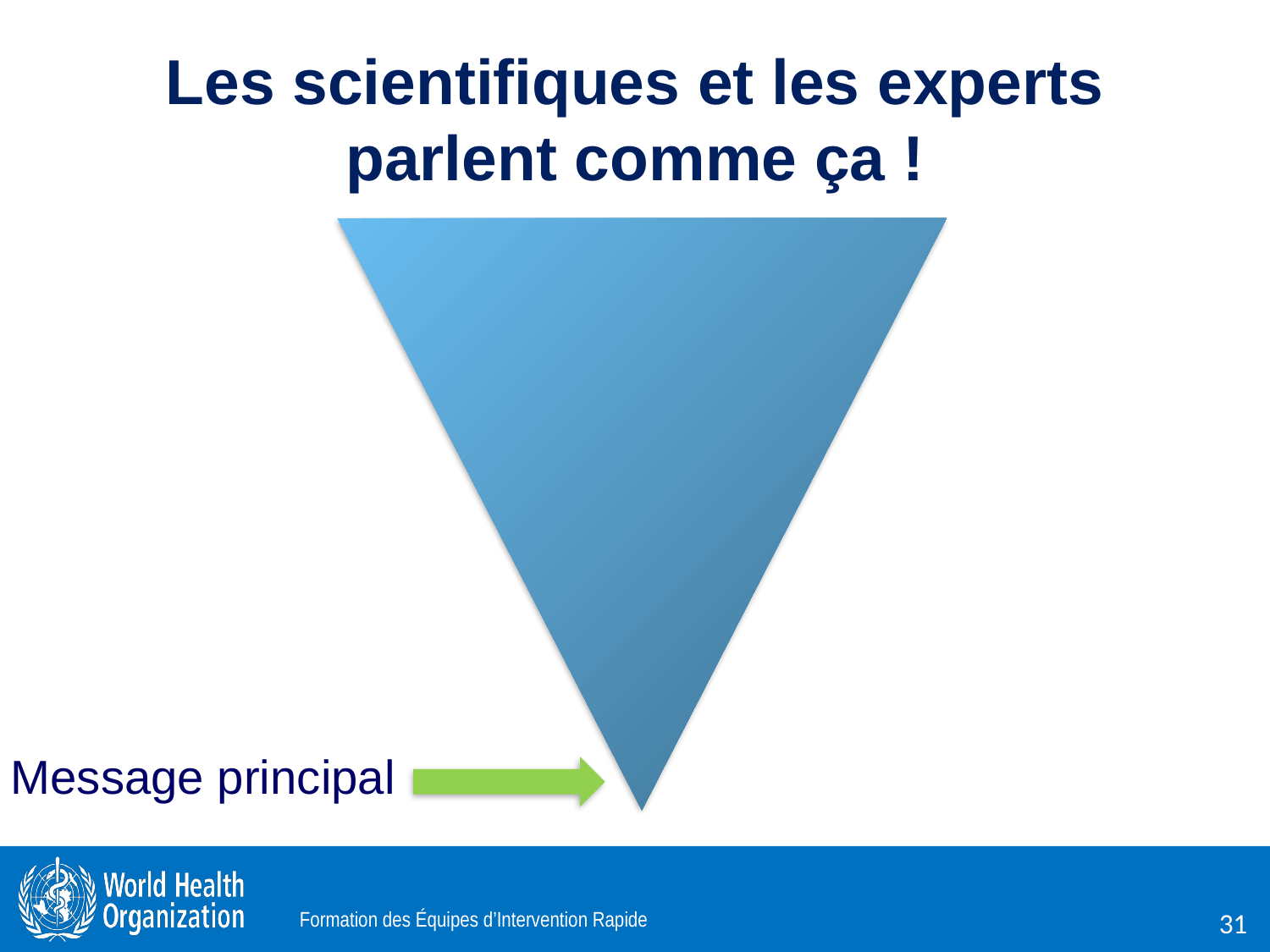

# Les scientifiques et les experts parlent comme ça !

Message principal